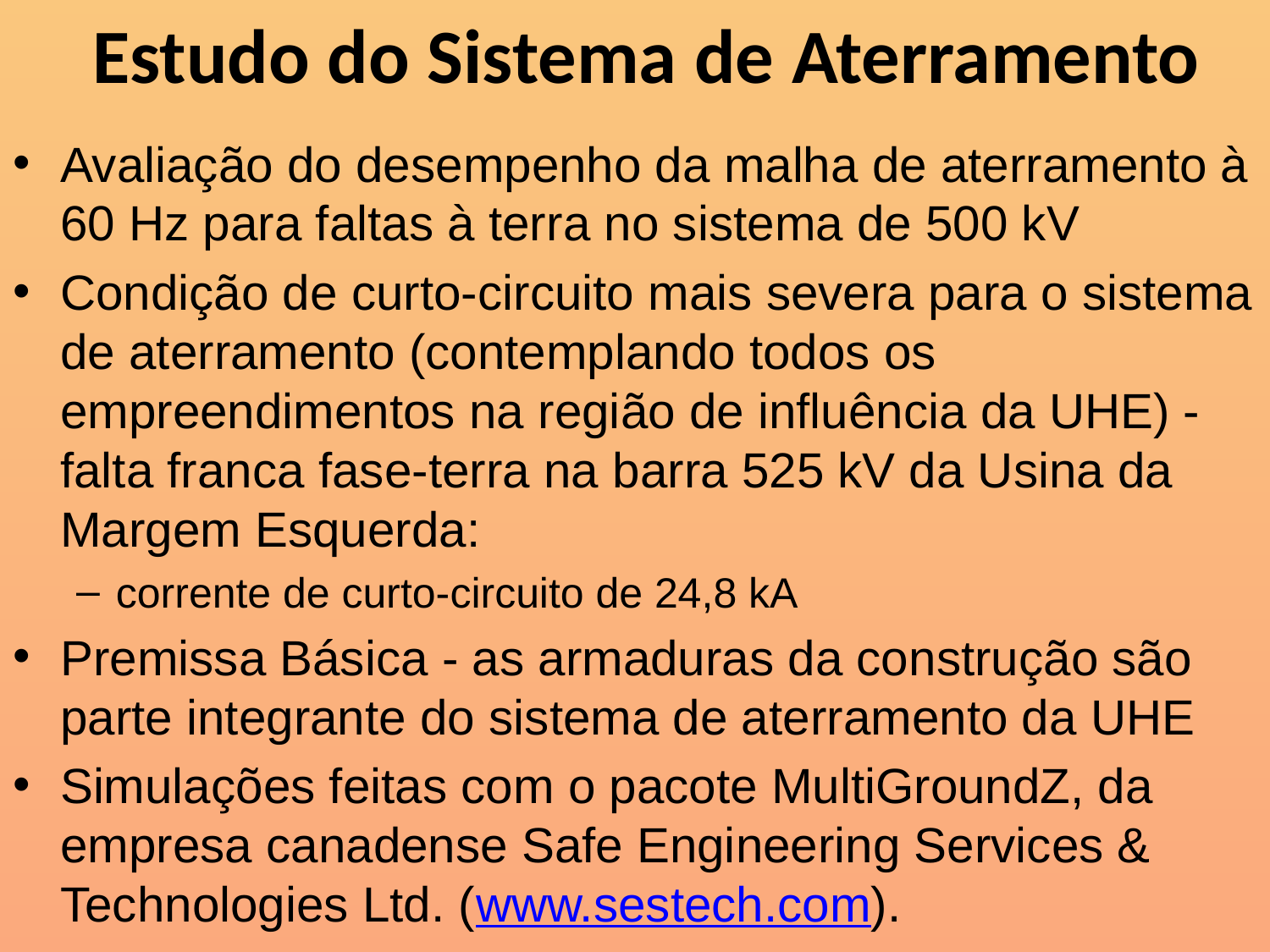

# Estudo do Sistema de Aterramento
Avaliação do desempenho da malha de aterramento à 60 Hz para faltas à terra no sistema de 500 kV
Condição de curto-circuito mais severa para o sistema de aterramento (contemplando todos os empreendimentos na região de influência da UHE) - falta franca fase-terra na barra 525 kV da Usina da Margem Esquerda:
corrente de curto-circuito de 24,8 kA
Premissa Básica - as armaduras da construção são parte integrante do sistema de aterramento da UHE
Simulações feitas com o pacote MultiGroundZ, da empresa canadense Safe Engineering Services & Technologies Ltd. (www.sestech.com).